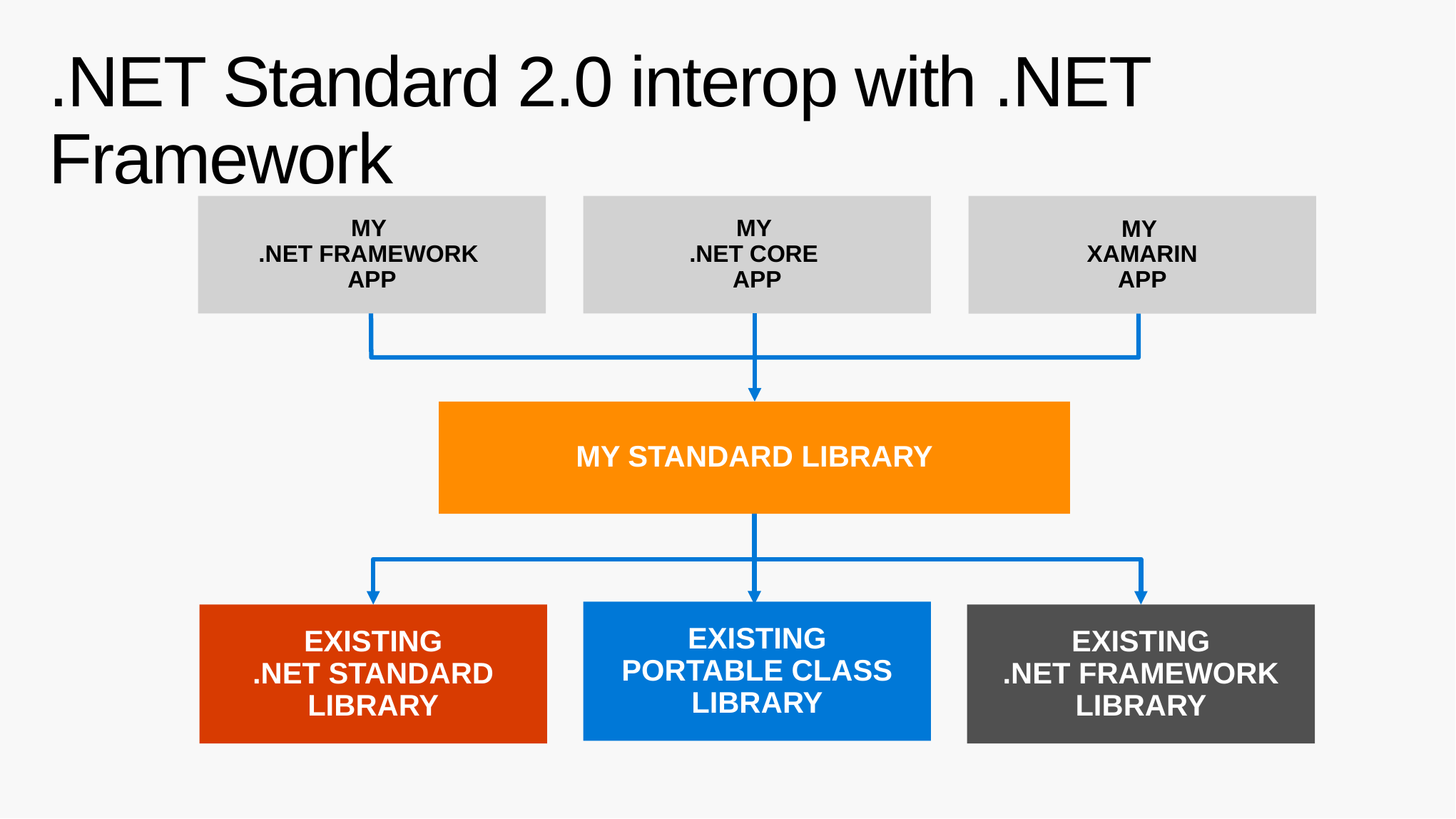

# .NET Standard 2.0 interop with .NET Framework
MY
.NET CORE
APP
MY
.NET FRAMEWORK
APP
MY
XAMARIN
APP

MY STANDARD LIBRARY
EXISTING
PORTABLE CLASS LIBRARY
EXISTING
.NET STANDARD LIBRARY
EXISTING
.NET FRAMEWORK LIBRARY